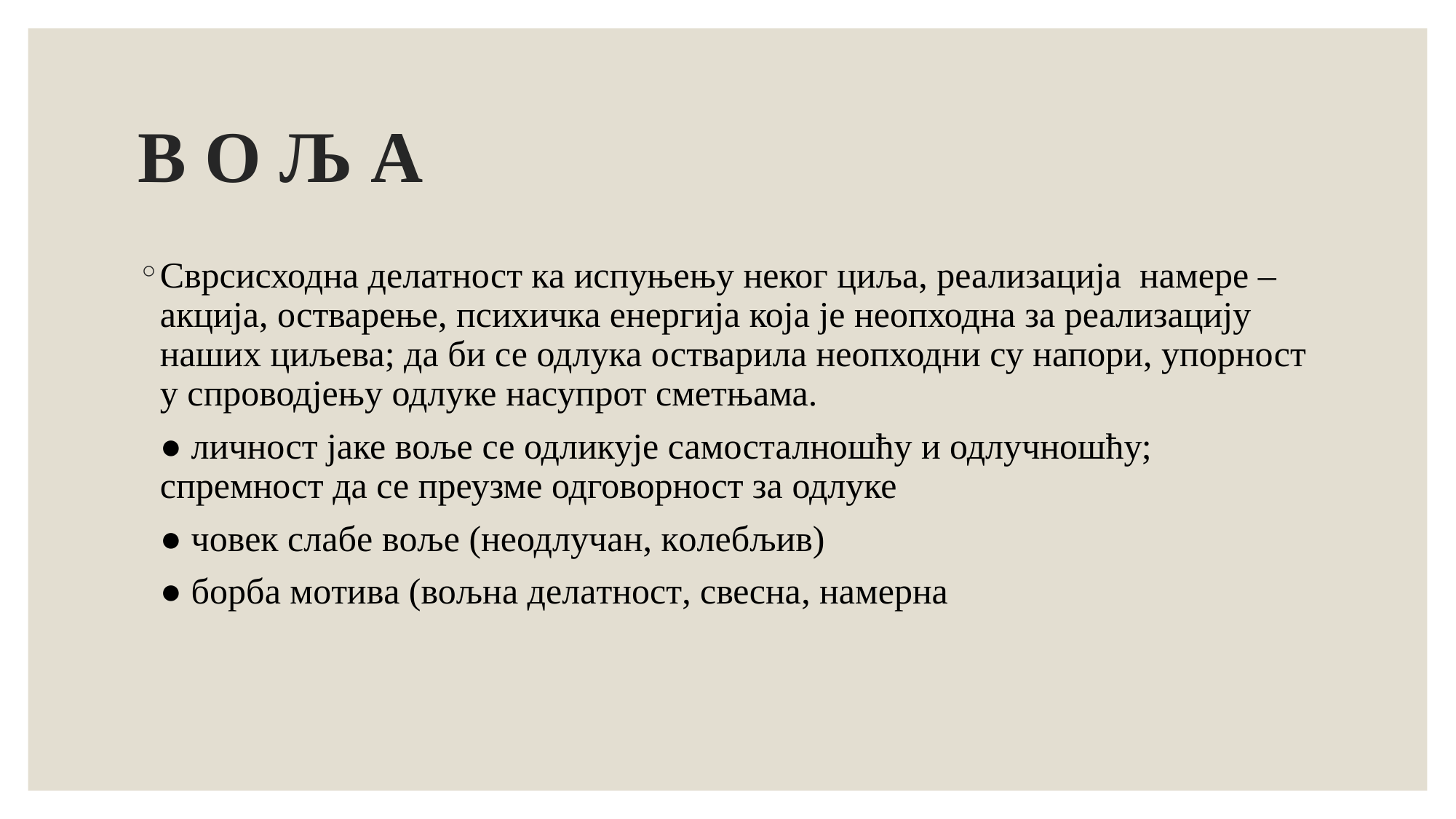

# В О Љ А
Сврсисходна делатност ка испуњењу неког циља, реализација  намере – акција, остварење, психичка енергија која је неопходна за реализацију наших циљева; да би се одлука остварила неопходни су напори, упорност у спроводјењу одлуке насупрот сметњама.
	● личност јаке вoљe се одликује самосталношћу и одлучношћу; спремност да се преузме одговорност за одлуке
	● човек слабe вoљe (неодлучан, кoлeбљив)
	● борба мoтивa (вољна делaтнoст, свесна, намерна